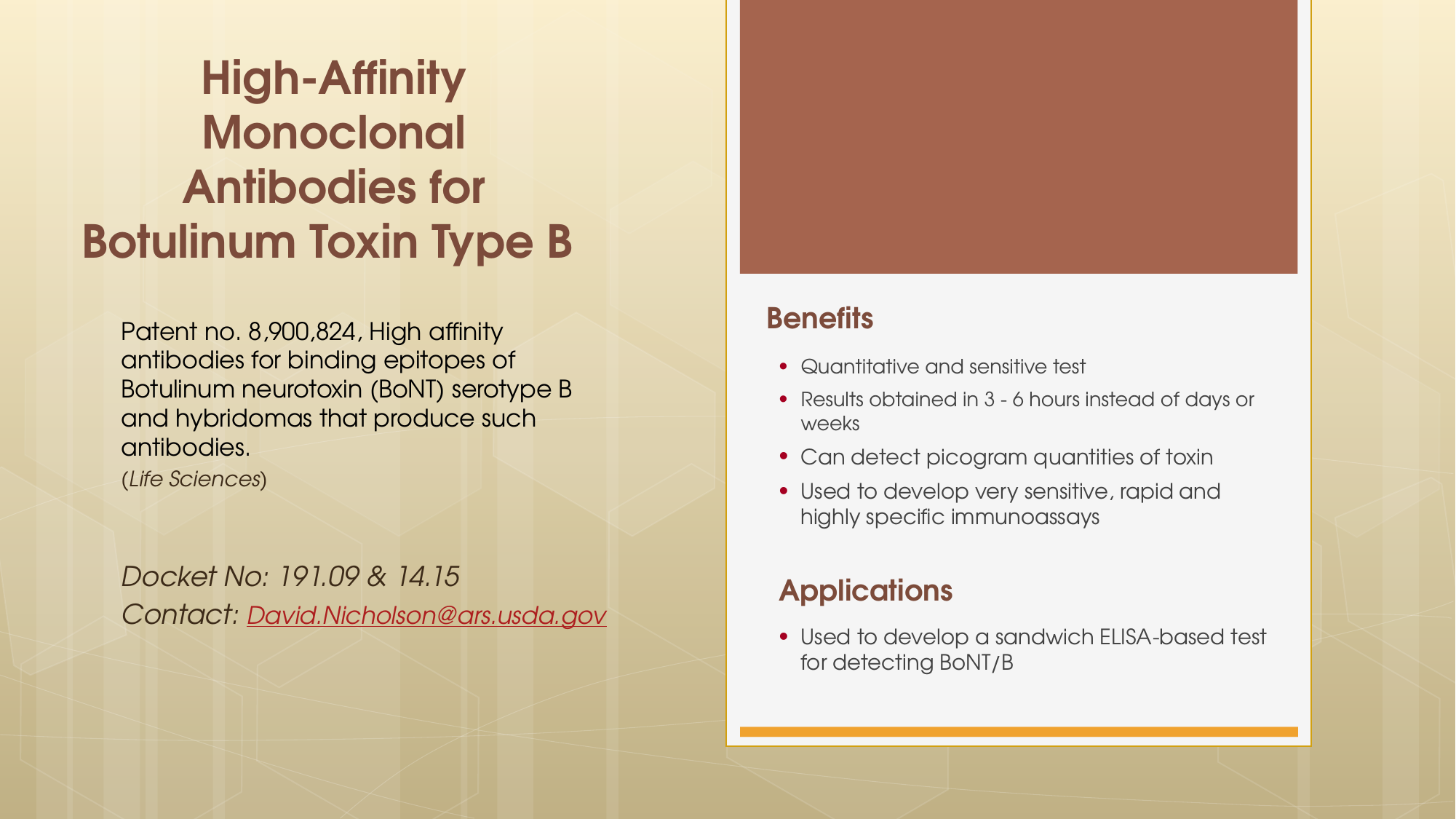

# High-Affinity Monoclonal Antibodies for Botulinum Toxin Type B
Benefits

Quantitative and sensitive test
Results obtained in 3 - 6 hours instead of days or weeks
Can detect picogram quantities of toxin
Used to develop very sensitive, rapid and highly specific immunoassays

Applications

Used to develop a sandwich ELISA-based test for detecting BoNT/B
Patent no. 8,900,824, High affinity antibodies for binding epitopes of Botulinum neurotoxin (BoNT) serotype B and hybridomas that produce such antibodies.
(Life Sciences)

Docket No: 191.09 & 14.15
Contact: David.Nicholson@ars.usda.gov